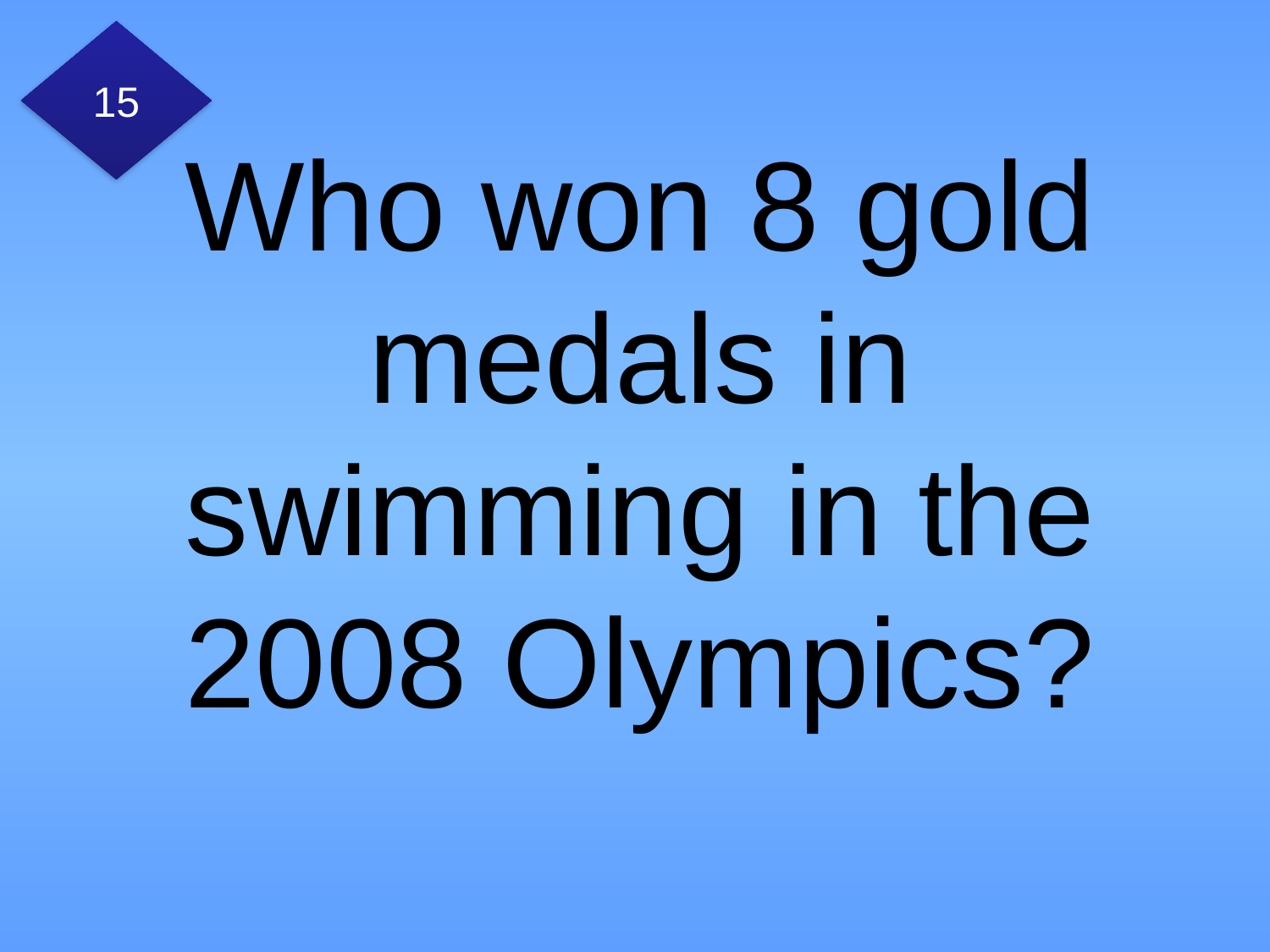

15
# Who won 8 gold medals in swimming in the 2008 Olympics?